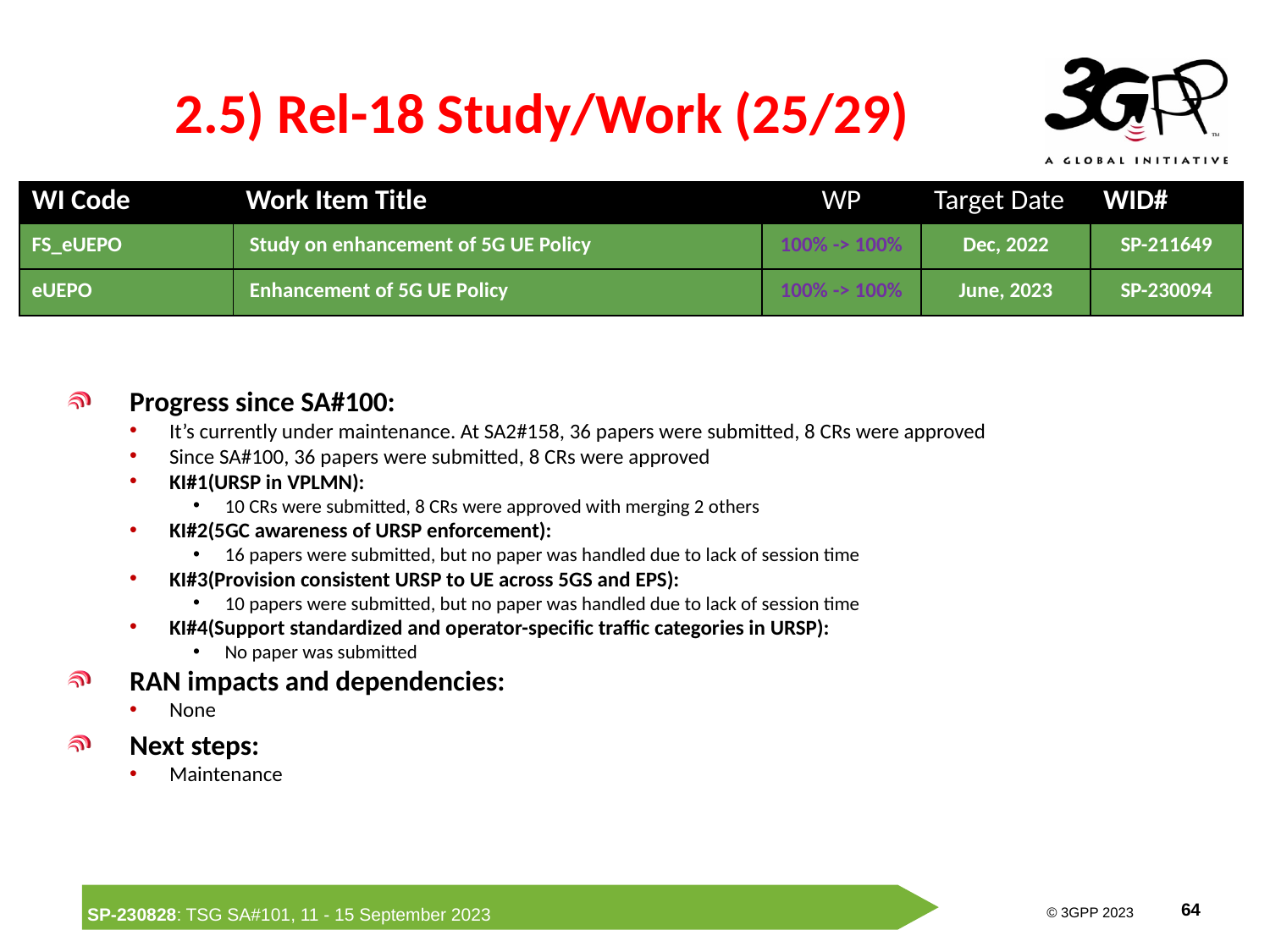

# 2.5) Rel-18 Study/Work (25/29)
| WI Code | Work Item Title | WP | Target Date | WID# |
| --- | --- | --- | --- | --- |
| FS\_eUEPO | Study on enhancement of 5G UE Policy | 100% -> 100% | Dec, 2022 | SP-211649 |
| eUEPO | Enhancement of 5G UE Policy | 100% -> 100% | June, 2023 | SP-230094 |
Progress since SA#100:
It’s currently under maintenance. At SA2#158, 36 papers were submitted, 8 CRs were approved
Since SA#100, 36 papers were submitted, 8 CRs were approved
KI#1(URSP in VPLMN):
10 CRs were submitted, 8 CRs were approved with merging 2 others
KI#2(5GC awareness of URSP enforcement):
16 papers were submitted, but no paper was handled due to lack of session time
KI#3(Provision consistent URSP to UE across 5GS and EPS):
10 papers were submitted, but no paper was handled due to lack of session time
KI#4(Support standardized and operator-specific traffic categories in URSP):
No paper was submitted
RAN impacts and dependencies:
None
Next steps:
Maintenance